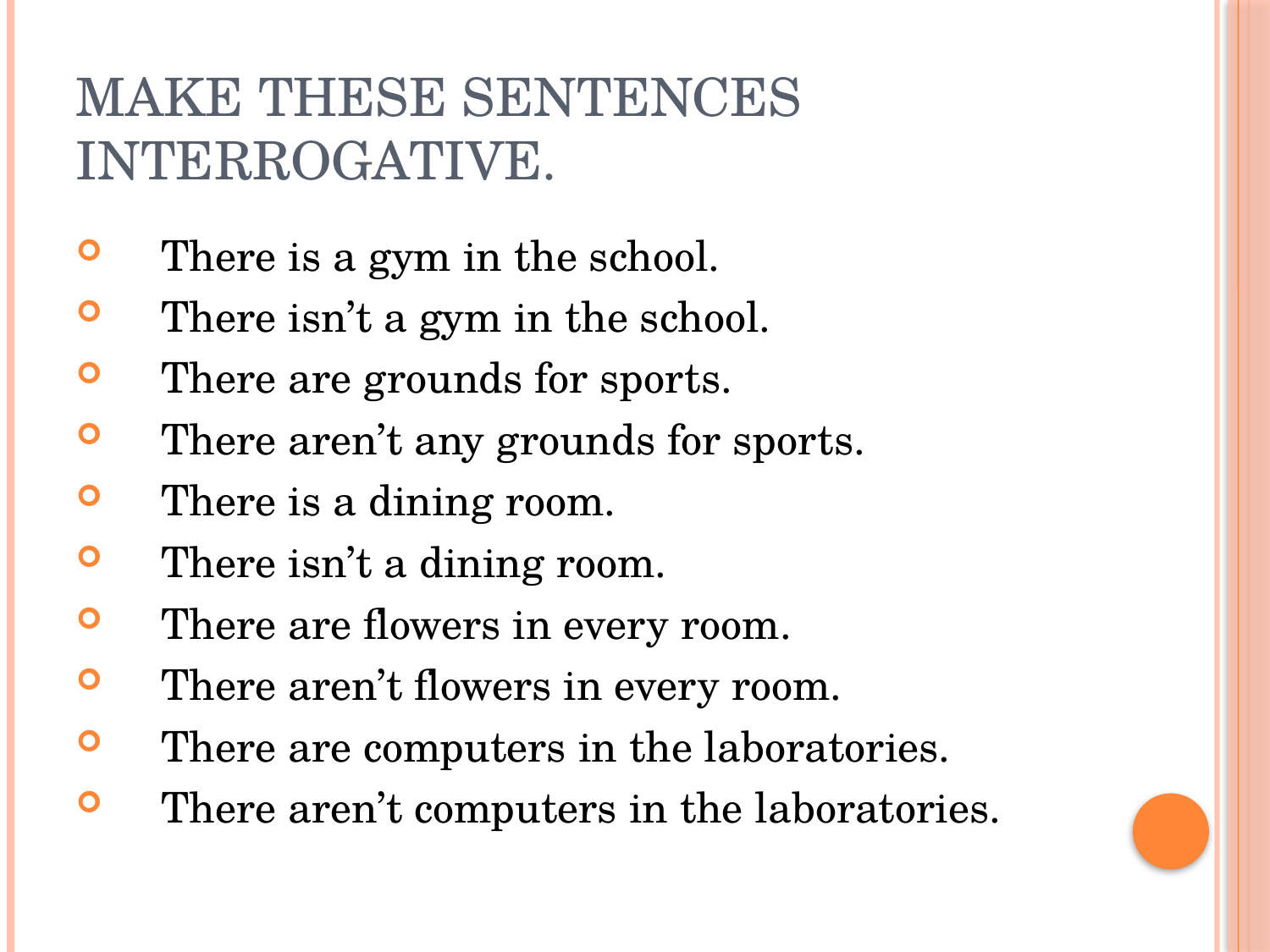

# Make these sentences interrogative.
    There is a gym in the school.
    There isn’t a gym in the school.
    There are grounds for sports.
    There aren’t any grounds for sports.
    There is a dining room.
    There isn’t a dining room.
    There are flowers in every room.
    There aren’t flowers in every room.
    There are computers in the laboratories.
    There aren’t computers in the laboratories.